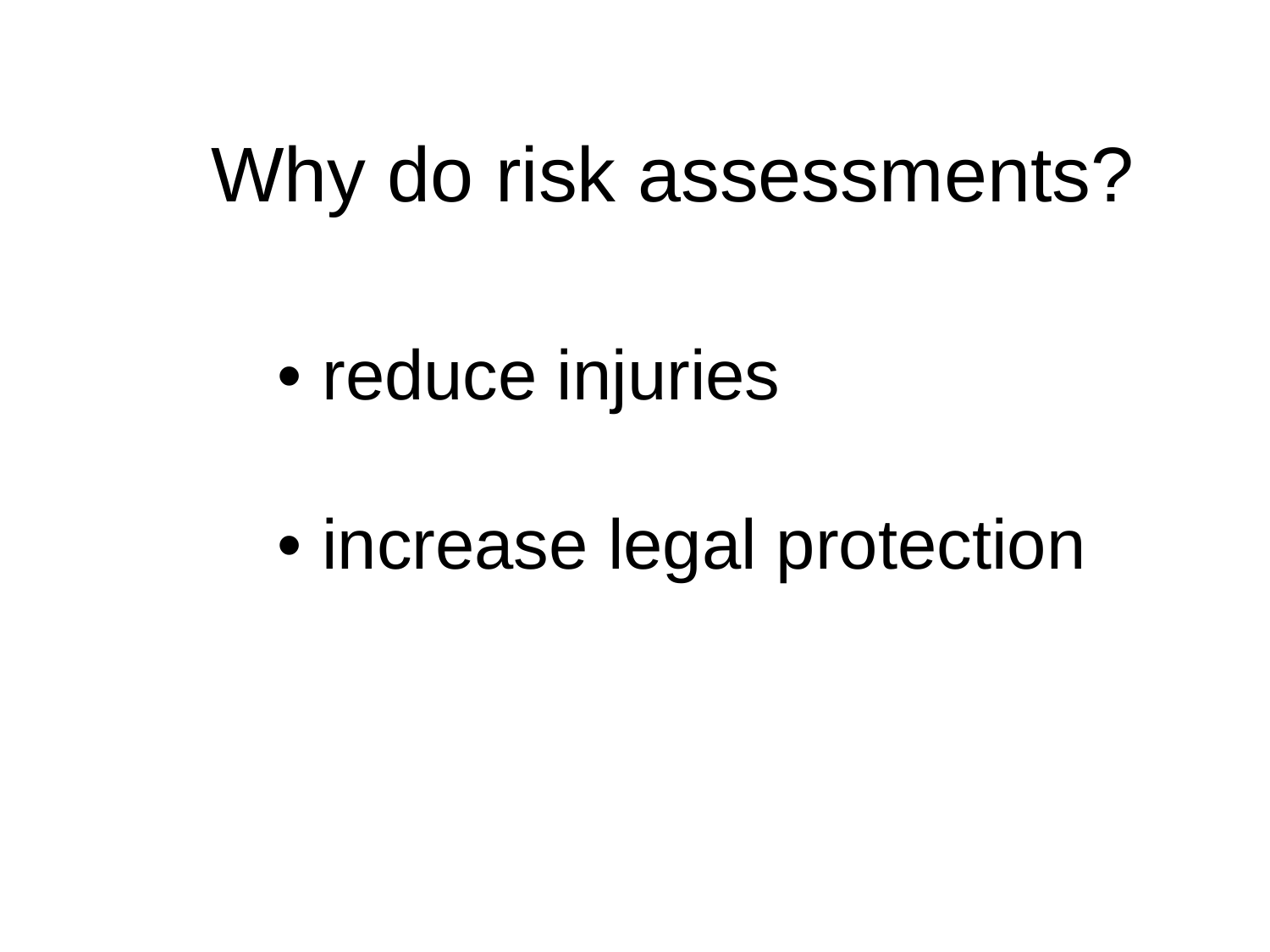

Why do risk assessments?
# • reduce injuries • increase legal protection